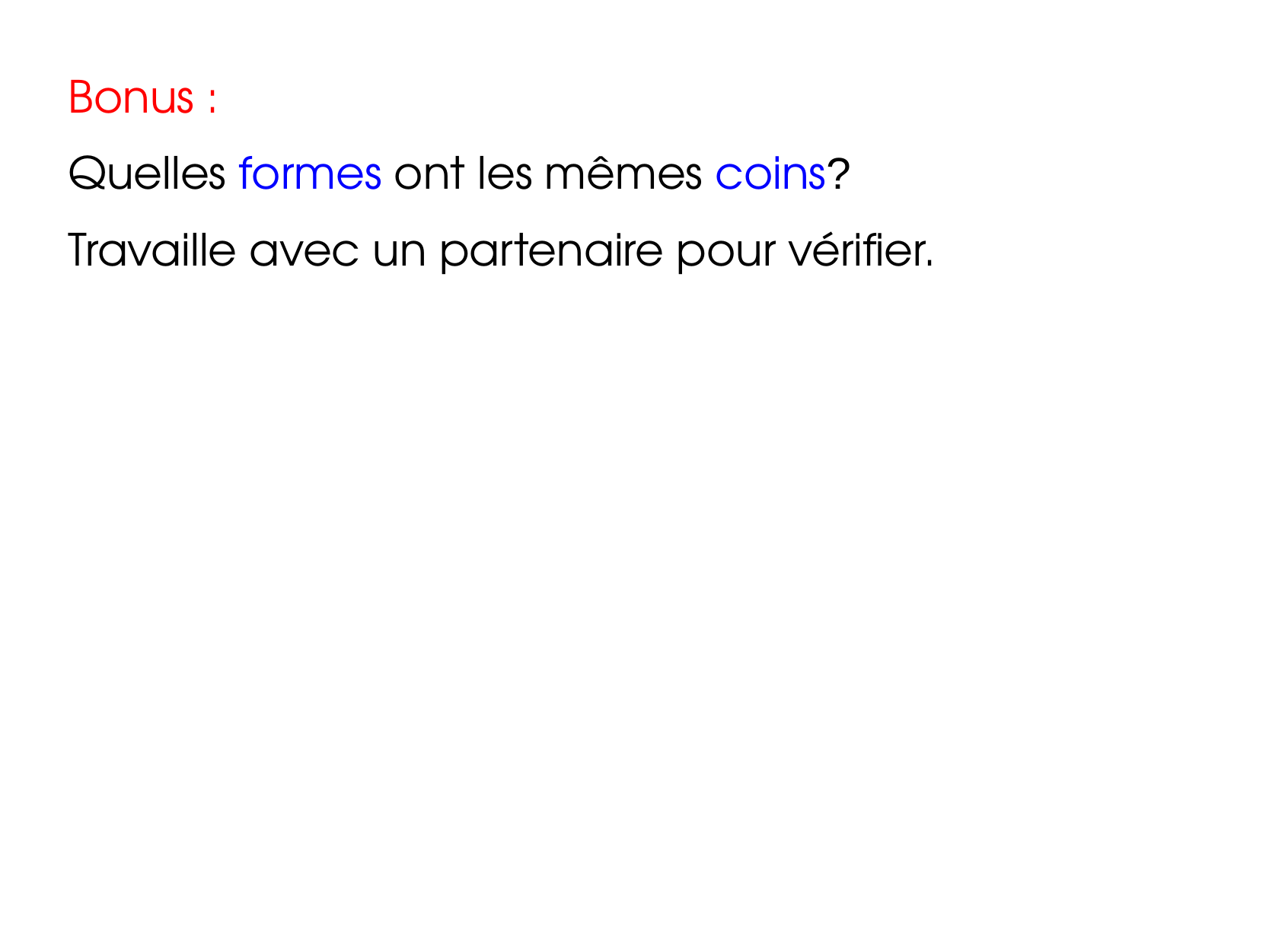

Bonus :
Quelles formes ont les mêmes coins?
Travaille avec un partenaire pour vérifier.